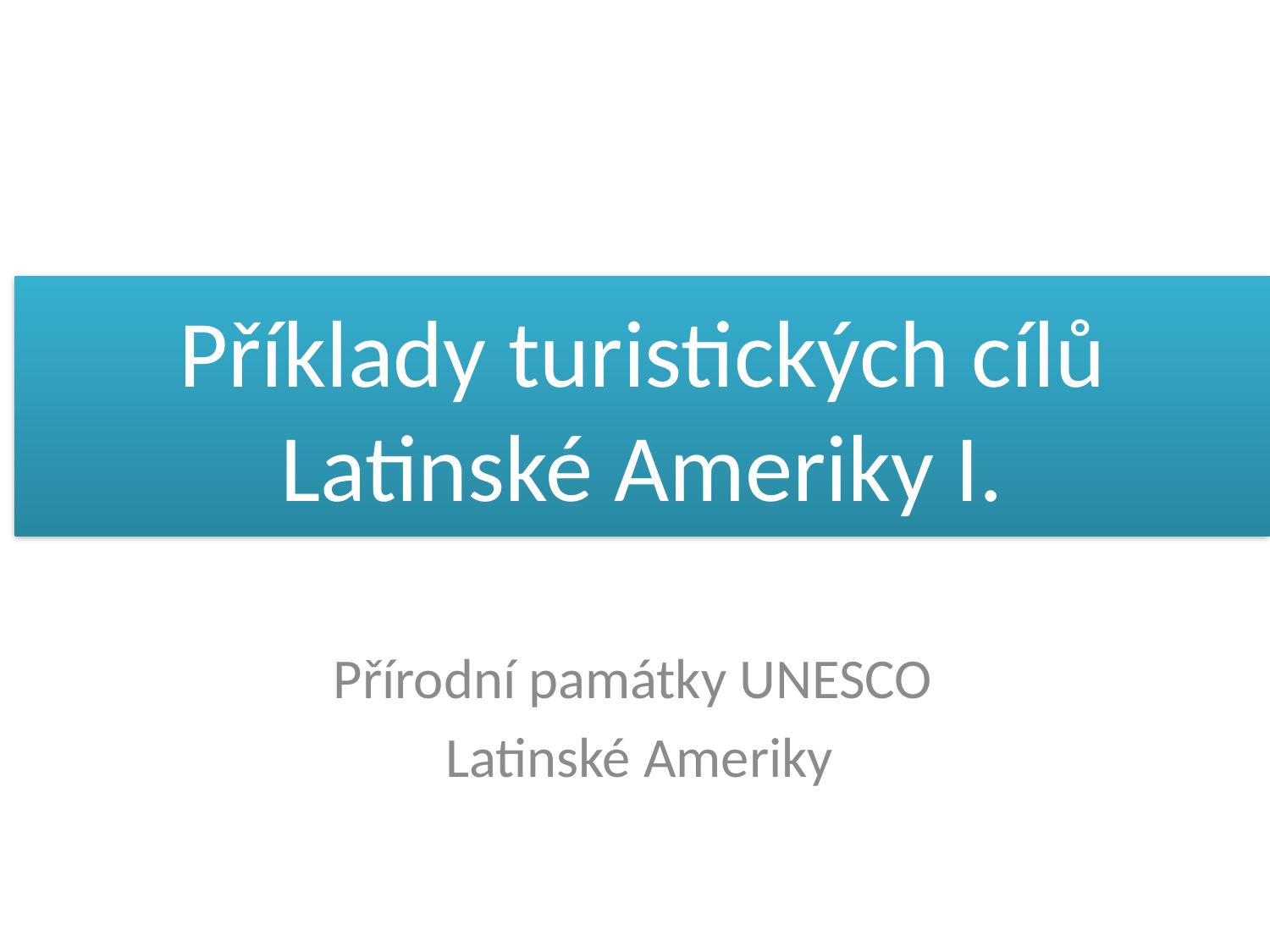

# Příklady turistických cílů Latinské Ameriky I.
Přírodní památky UNESCO
Latinské Ameriky